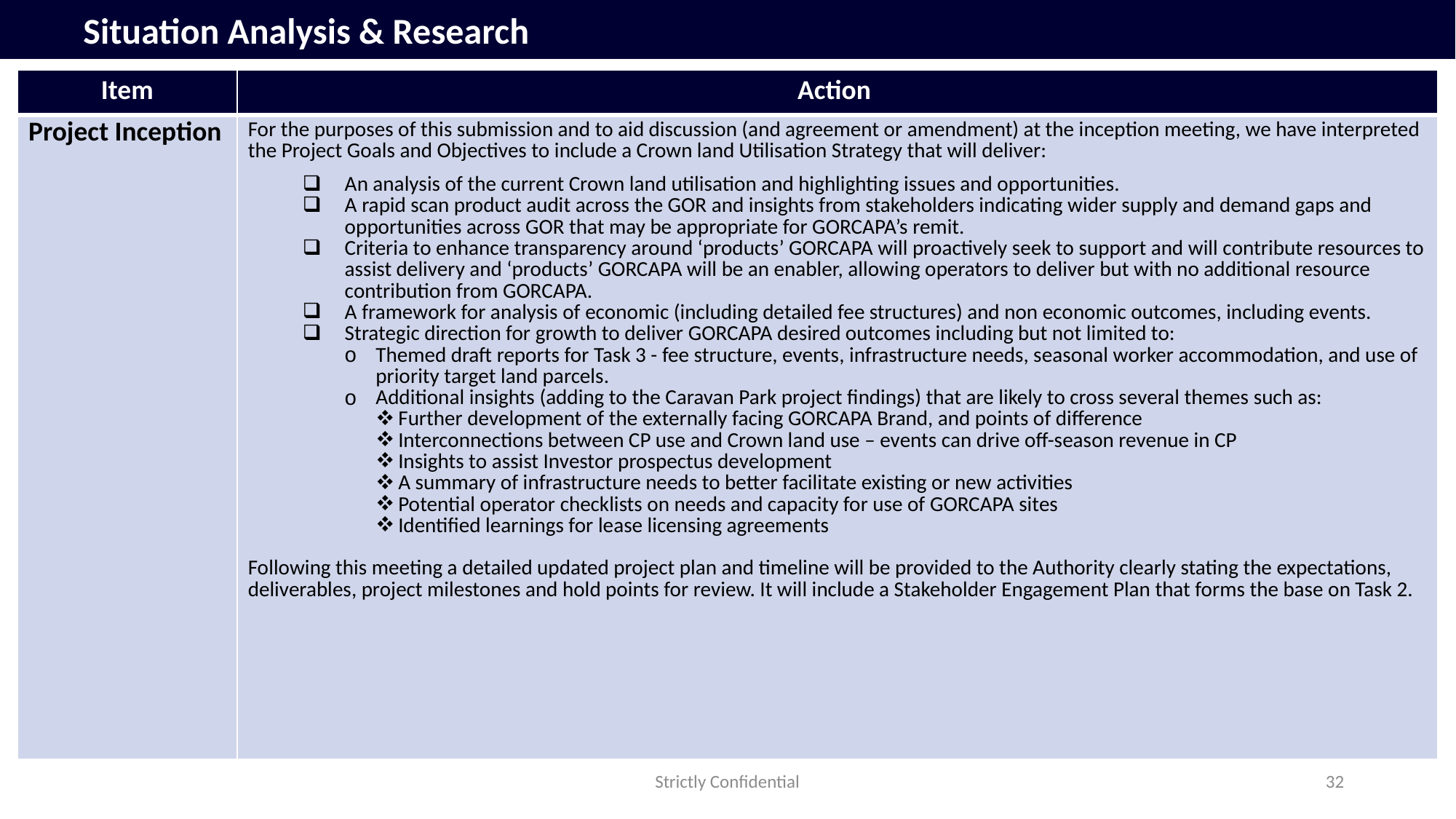

Situation Analysis & Research
| Item | Action |
| --- | --- |
| Project Inception | For the purposes of this submission and to aid discussion (and agreement or amendment) at the inception meeting, we have interpreted the Project Goals and Objectives to include a Crown land Utilisation Strategy that will deliver: An analysis of the current Crown land utilisation and highlighting issues and opportunities. A rapid scan product audit across the GOR and insights from stakeholders indicating wider supply and demand gaps and opportunities across GOR that may be appropriate for GORCAPA’s remit. Criteria to enhance transparency around ‘products’ GORCAPA will proactively seek to support and will contribute resources to assist delivery and ‘products’ GORCAPA will be an enabler, allowing operators to deliver but with no additional resource contribution from GORCAPA. A framework for analysis of economic (including detailed fee structures) and non economic outcomes, including events. Strategic direction for growth to deliver GORCAPA desired outcomes including but not limited to: Themed draft reports for Task 3 - fee structure, events, infrastructure needs, seasonal worker accommodation, and use of priority target land parcels. Additional insights (adding to the Caravan Park project findings) that are likely to cross several themes such as: Further development of the externally facing GORCAPA Brand, and points of difference Interconnections between CP use and Crown land use – events can drive off-season revenue in CP Insights to assist Investor prospectus development A summary of infrastructure needs to better facilitate existing or new activities Potential operator checklists on needs and capacity for use of GORCAPA sites Identified learnings for lease licensing agreements Following this meeting a detailed updated project plan and timeline will be provided to the Authority clearly stating the expectations, deliverables, project milestones and hold points for review. It will include a Stakeholder Engagement Plan that forms the base on Task 2. |
Strictly Confidential
32